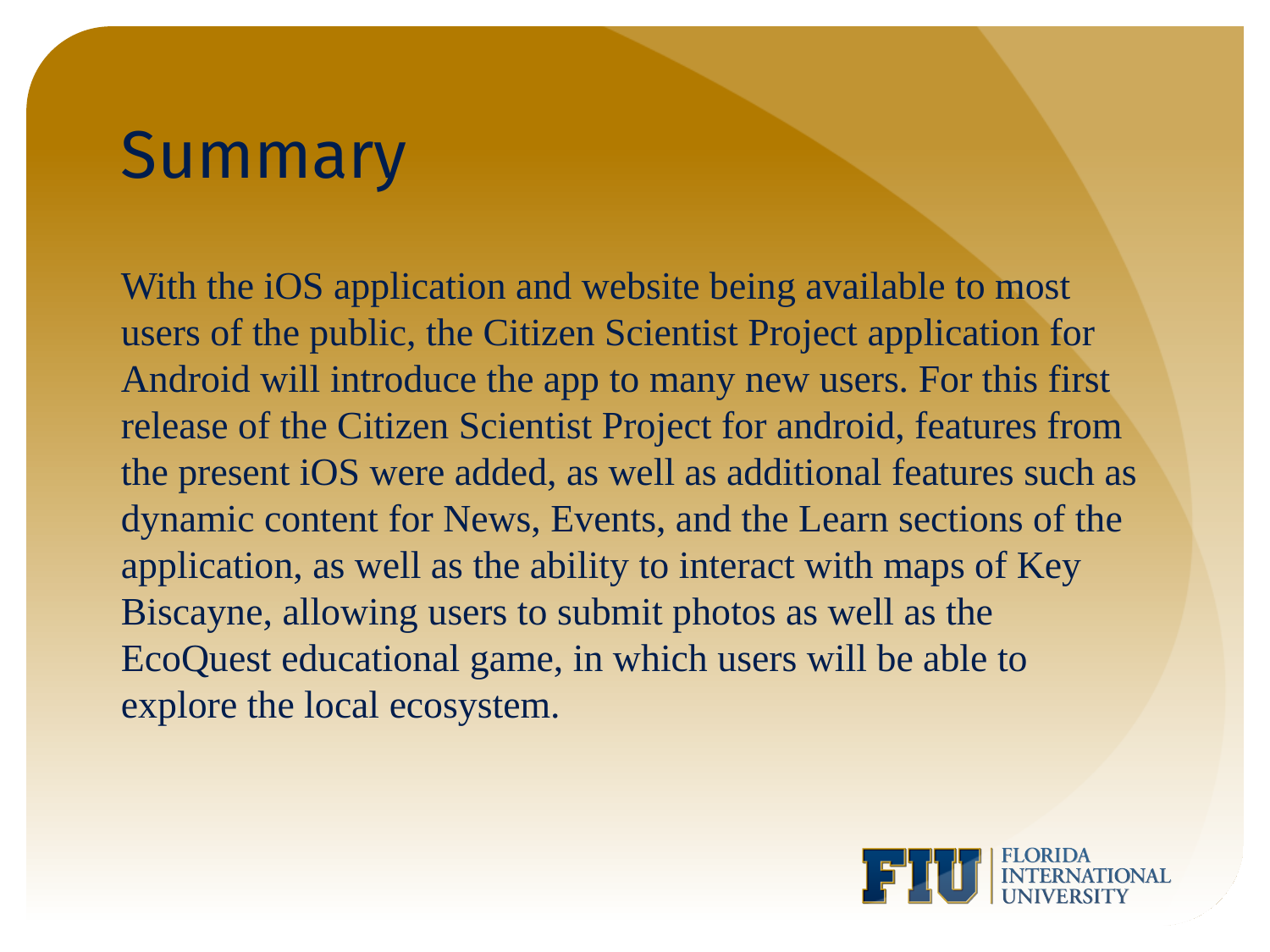

# Summary
With the iOS application and website being available to most users of the public, the Citizen Scientist Project application for Android will introduce the app to many new users. For this first release of the Citizen Scientist Project for android, features from the present iOS were added, as well as additional features such as dynamic content for News, Events, and the Learn sections of the application, as well as the ability to interact with maps of Key Biscayne, allowing users to submit photos as well as the EcoQuest educational game, in which users will be able to explore the local ecosystem.